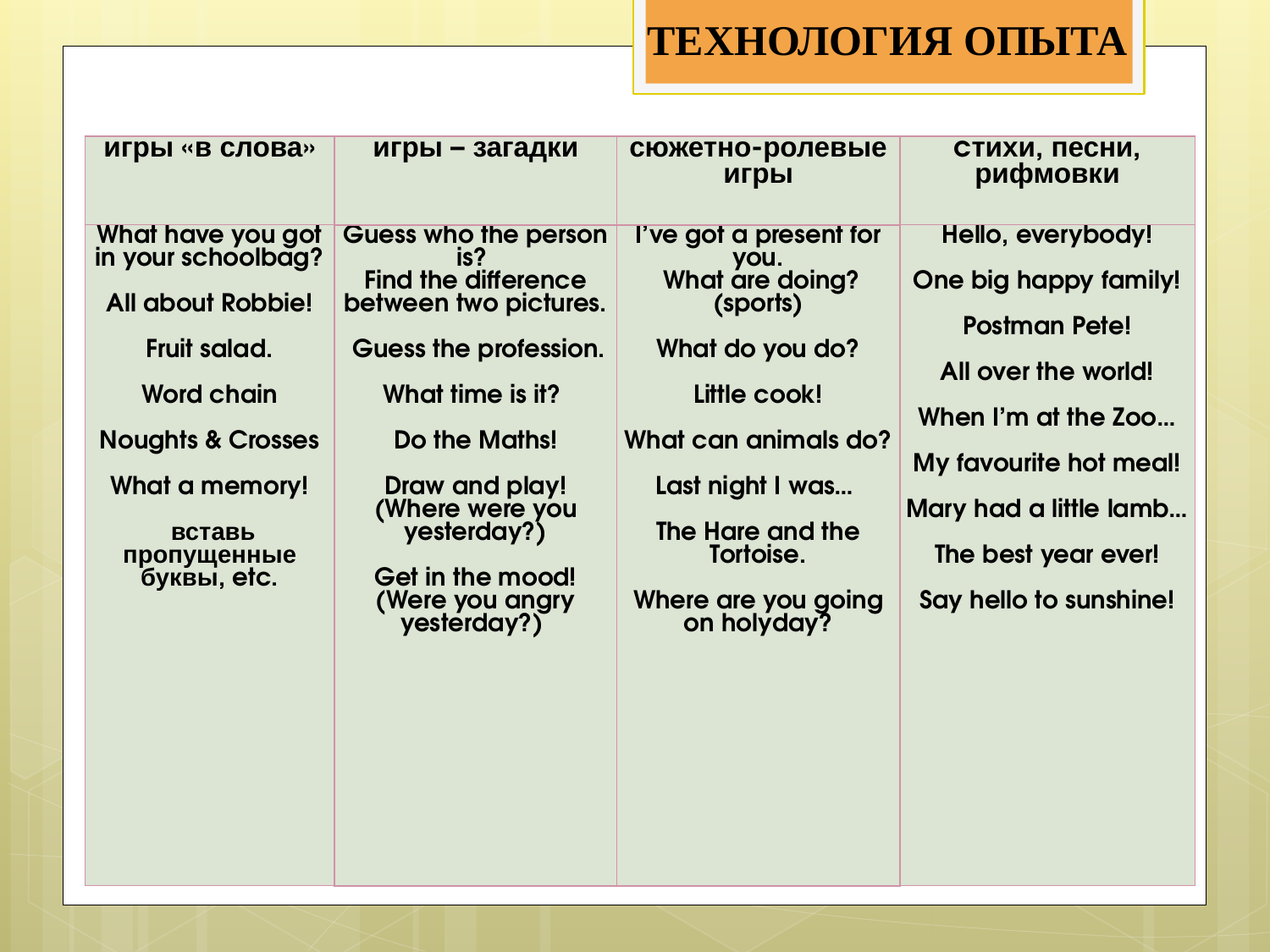

ТЕХНОЛОГИЯ ОПЫТА
| игры «в слова» | игры – загадки | сюжетно-ролевые игры | cтихи, песни, рифмовки |
| --- | --- | --- | --- |
| What have you got in your schoolbag? All about Robbie! Fruit salad. Word chain Noughts & Crosses What a memory! вставь пропущенные буквы, etc. | Guess who the person is? Find the difference between two pictures. Guess the profession. What time is it? Do the Maths! Draw and play! (Where were you yesterday?) Get in the mood! (Were you angry yesterday?) | I’ve got a present for you. What are doing? (sports) What do you do? Little cook! What can animals do? Last night I was… The Hare and the Tortoise. Where are you going on holyday? | Hello, everybody! One big happy family! Postman Pete! All over the world! When I’m at the Zoo… My favourite hot meal! Mary had a little lamb… The best year ever! Say hello to sunshine! |